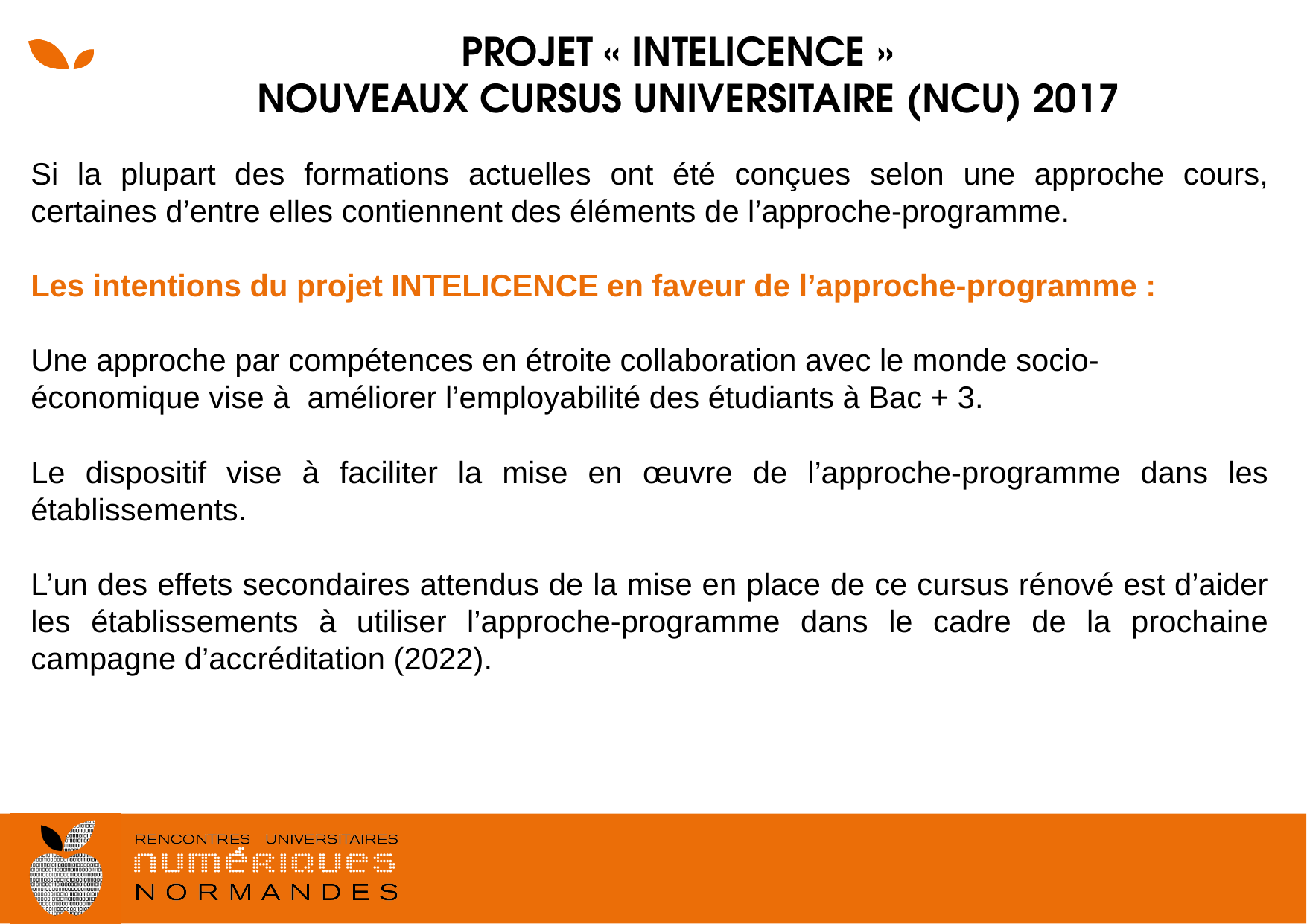

# Projet « Intelicence » Nouveaux cursus universitaire (NCU) 2017
Si la plupart des formations actuelles ont été conçues selon une approche cours, certaines d’entre elles contiennent des éléments de l’approche-programme.

Les intentions du projet INTELICENCE en faveur de l’approche-programme :

Une approche par compétences en étroite collaboration avec le monde socio-économique vise à  améliorer l’employabilité des étudiants à Bac + 3.

Le dispositif vise à faciliter la mise en œuvre de l’approche-programme dans les établissements.

L’un des effets secondaires attendus de la mise en place de ce cursus rénové est d’aider les établissements à utiliser l’approche-programme dans le cadre de la prochaine campagne d’accréditation (2022).